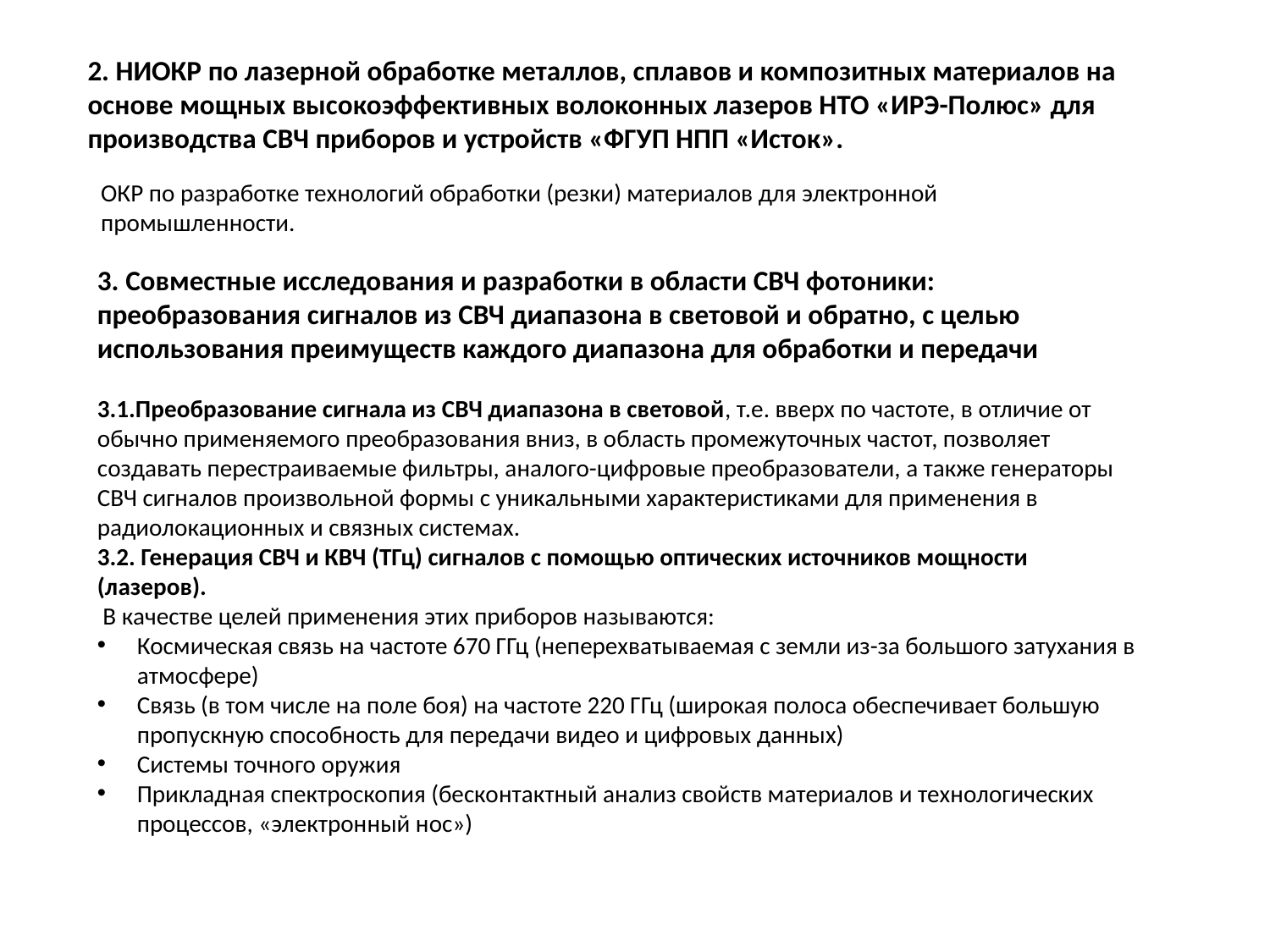

2. НИОКР по лазерной обработке металлов, сплавов и композитных материалов на основе мощных высокоэффективных волоконных лазеров НТО «ИРЭ-Полюс» для производства СВЧ приборов и устройств «ФГУП НПП «Исток».
ОКР по разработке технологий обработки (резки) материалов для электронной промышленности.
3. Совместные исследования и разработки в области СВЧ фотоники: преобразования сигналов из СВЧ диапазона в световой и обратно, с целью использования преимуществ каждого диапазона для обработки и передачи

3.1.Преобразование сигнала из СВЧ диапазона в световой, т.е. вверх по частоте, в отличие от обычно применяемого преобразования вниз, в область промежуточных частот, позволяет создавать перестраиваемые фильтры, аналого-цифровые преобразователи, а также генераторы СВЧ сигналов произвольной формы с уникальными характеристиками для применения в радиолокационных и связных системах.
3.2. Генерация СВЧ и КВЧ (ТГц) сигналов с помощью оптических источников мощности (лазеров).
 В качестве целей применения этих приборов называются:
Космическая связь на частоте 670 ГГц (неперехватываемая с земли из-за большого затухания в атмосфере)
Связь (в том числе на поле боя) на частоте 220 ГГц (широкая полоса обеспечивает большую пропускную способность для передачи видео и цифровых данных)
Системы точного оружия
Прикладная спектроскопия (бесконтактный анализ свойств материалов и технологических процессов, «электронный нос»)